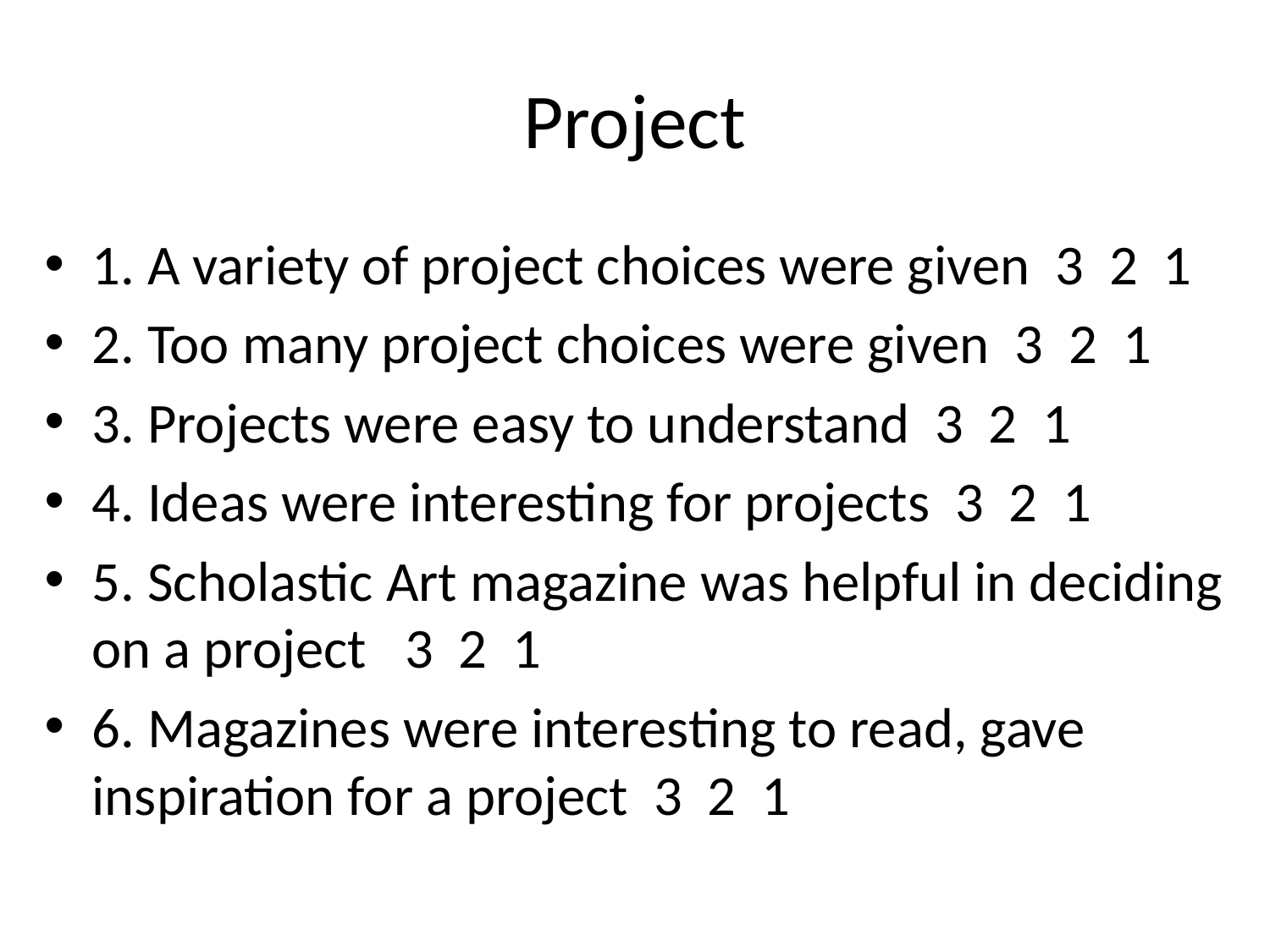

# Project
1. A variety of project choices were given  3  2  1
2. Too many project choices were given  3  2  1
3. Projects were easy to understand  3  2  1
4. Ideas were interesting for projects  3  2  1
5. Scholastic Art magazine was helpful in deciding on a project   3  2  1
6. Magazines were interesting to read, gave        inspiration for a project  3  2  1